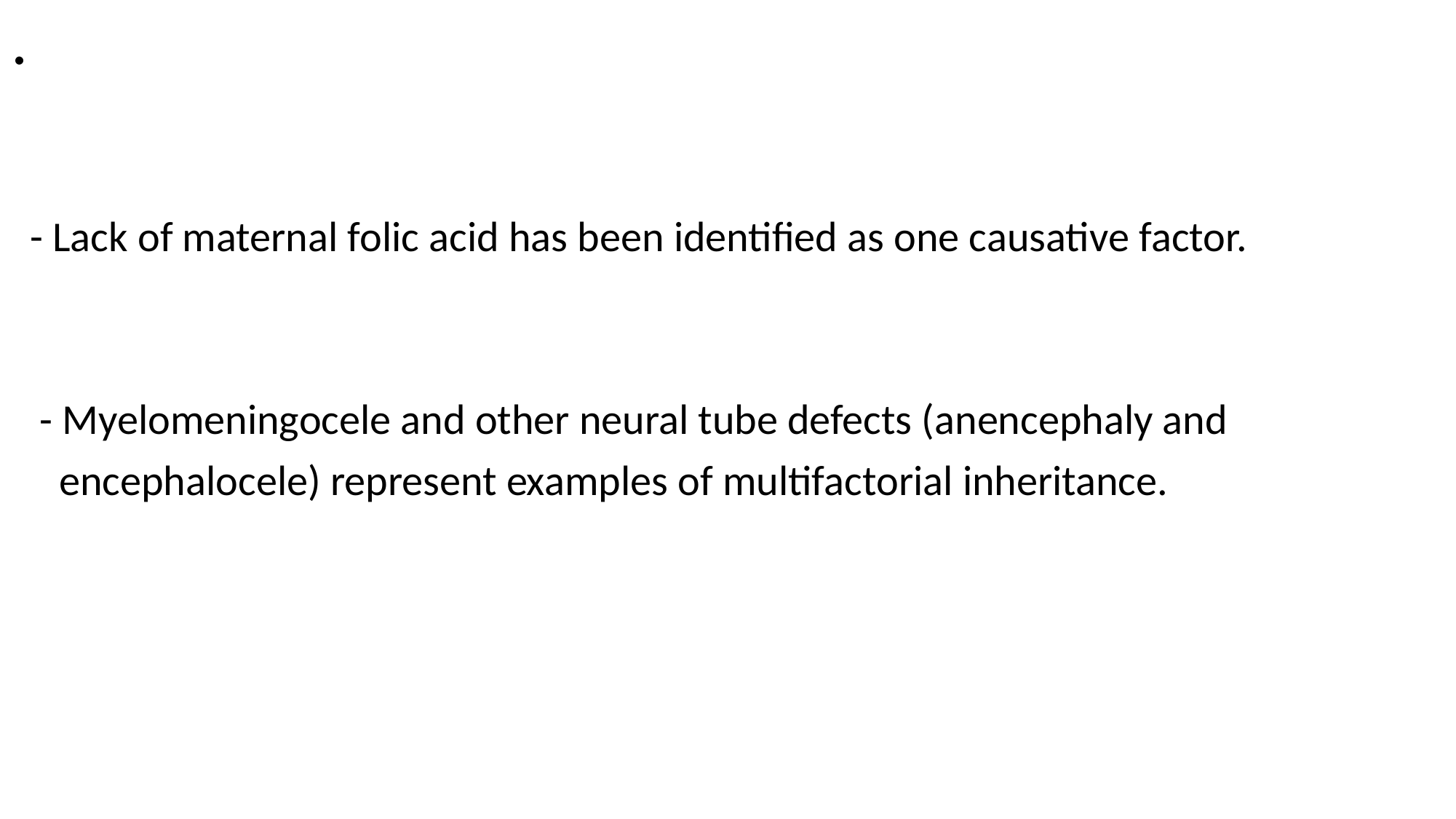

# .

  - Lack of maternal folic acid has been identified as one causative factor.

   - Myelomeningocele and other neural tube defects (anencephaly and
     encephalocele) represent examples of multifactorial inheritance.